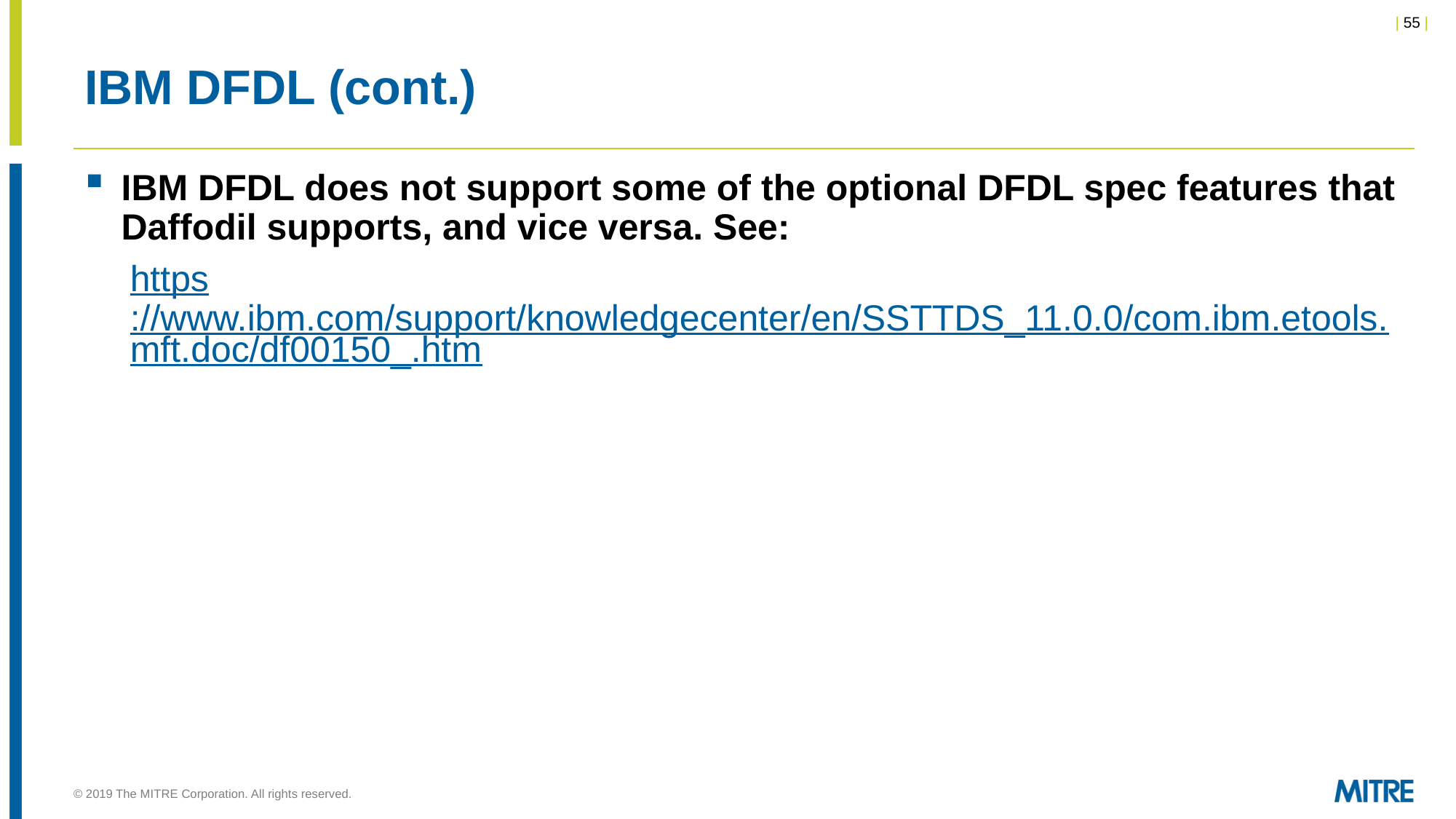

# IBM DFDL (cont.)
IBM DFDL does not support some of the optional DFDL spec features that Daffodil supports, and vice versa. See:
https://www.ibm.com/support/knowledgecenter/en/SSTTDS_11.0.0/com.ibm.etools.mft.doc/df00150_.htm
© 2019 The MITRE Corporation. All rights reserved.